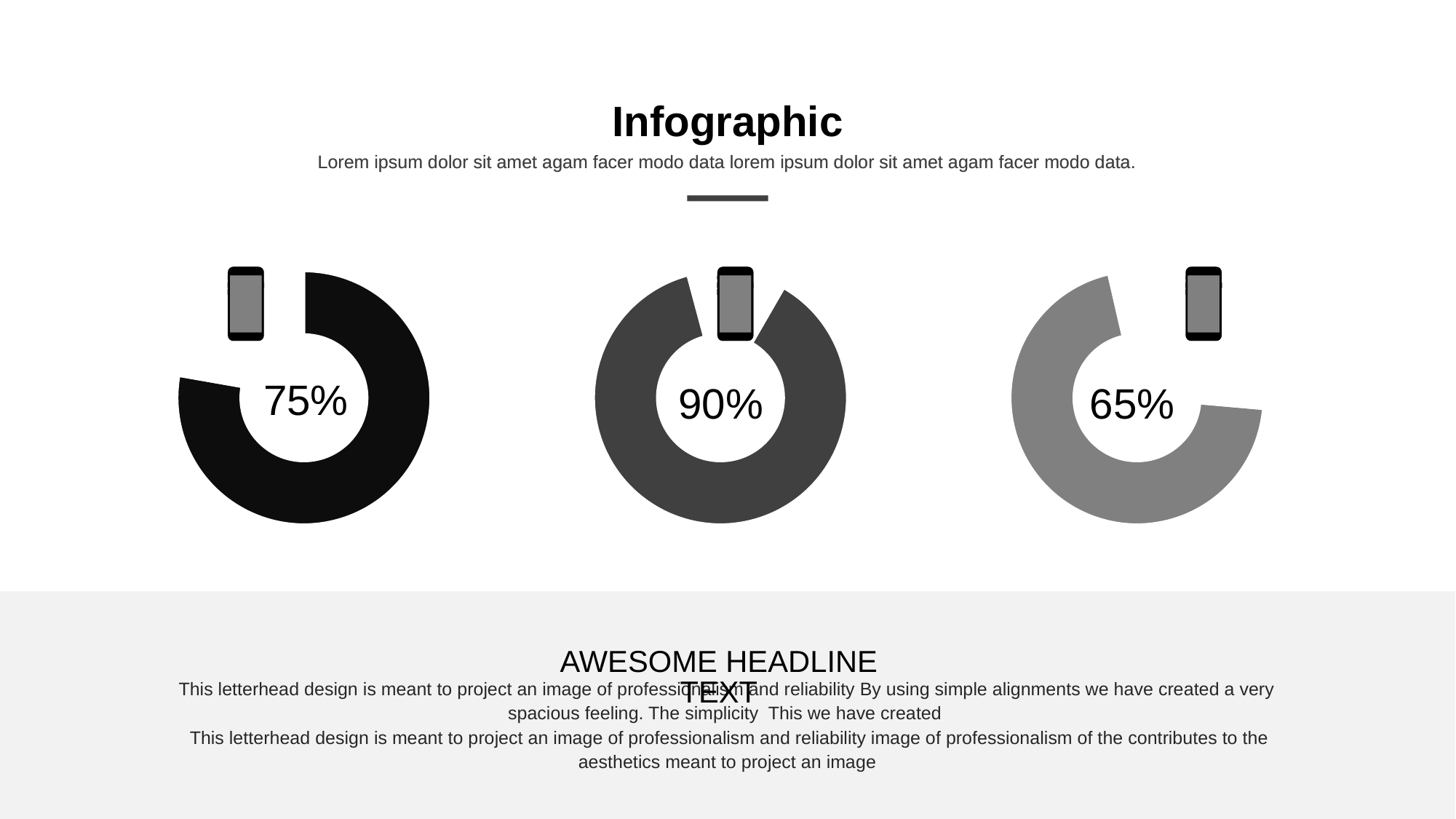

# Infographic

Lorem ipsum dolor sit amet agam facer modo data lorem ipsum dolor sit amet agam facer modo data.

### Chart

| Category | Sales |
|---|---|
| 1st Qtr | 0.0 |
| 2nd Qtr | 7.0 |
| 3rd Qtr | 2.0 |
| 4th Qtr | 0.0 |

### Chart

| Category | Sales |
|---|---|
| 1st Qtr | 0.0 |
| 2nd Qtr | 7.0 |
| 3rd Qtr | 1.0 |
| 4th Qtr | 0.0 |

### Chart

| Category | Sales |
|---|---|
| 1st Qtr | 0.0 |
| 2nd Qtr | 7.0 |
| 3rd Qtr | 3.0 |
| 4th Qtr | 0.0 |
10%

75%
90%
65%

AWESOME HEADLINE TEXT
This letterhead design is meant to project an image of professionalism and reliability By using simple alignments we have created a very spacious feeling. The simplicity  This we have created
 This letterhead design is meant to project an image of professionalism and reliability image of professionalism of the contributes to the aesthetics meant to project an image
www.website.com